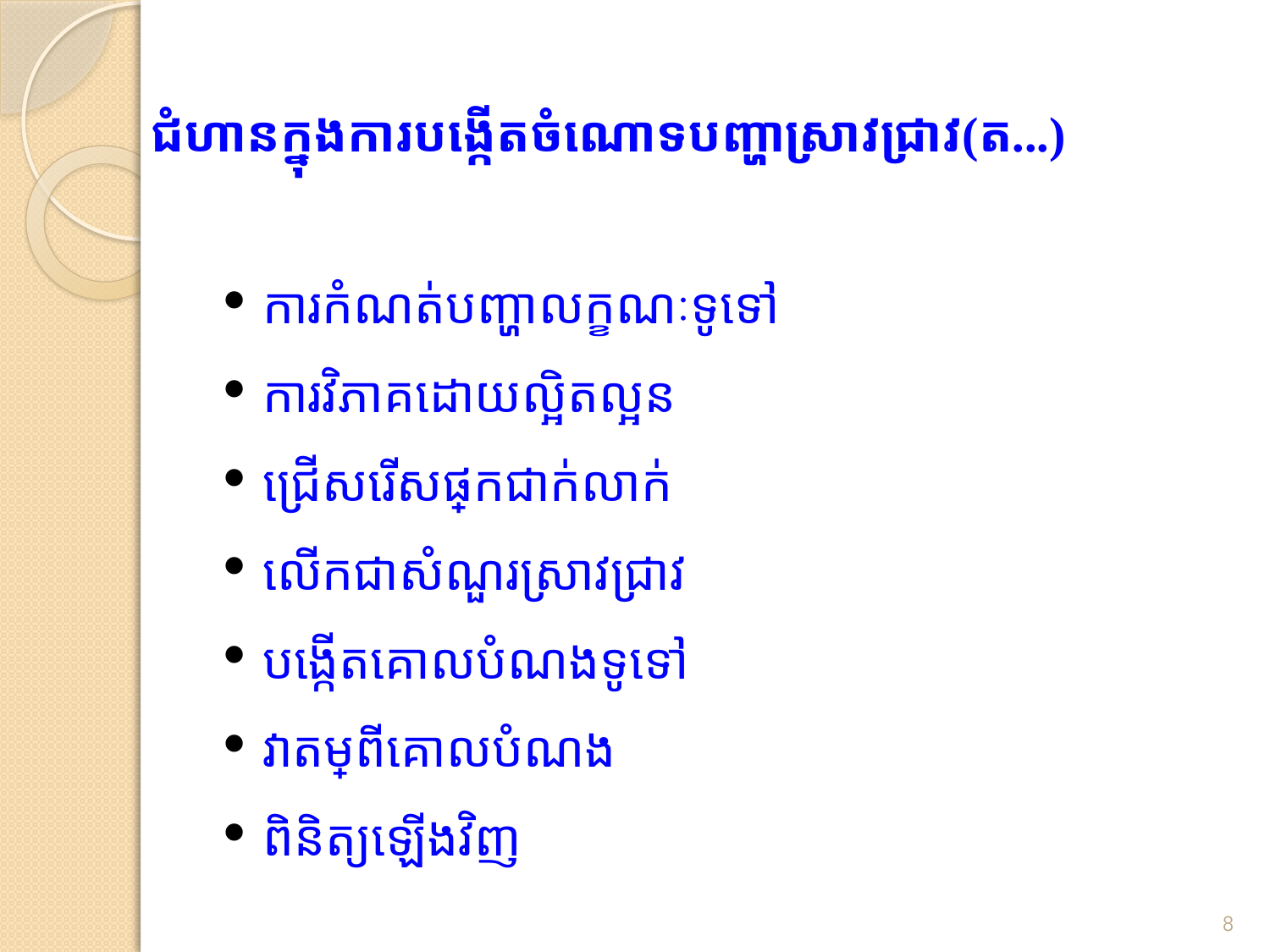

# ជំហានក្នុងការបង្កើតចំណោទបញ្ហាស្រាវជ្រាវ​(ត...)
ការកំណត់បញ្ហាលក្ខណៈទូទៅ
ការវិភាគដោយល្អិតល្អន
ជ្រើសរើសផ្នែកជាក់លាក់
លើកជាសំណួរស្រាវជ្រាវ
បង្កើតគោលបំណងទូទៅ
វាតម្លែពីគោលបំណង
ពិនិត្យឡើងវិញ
8